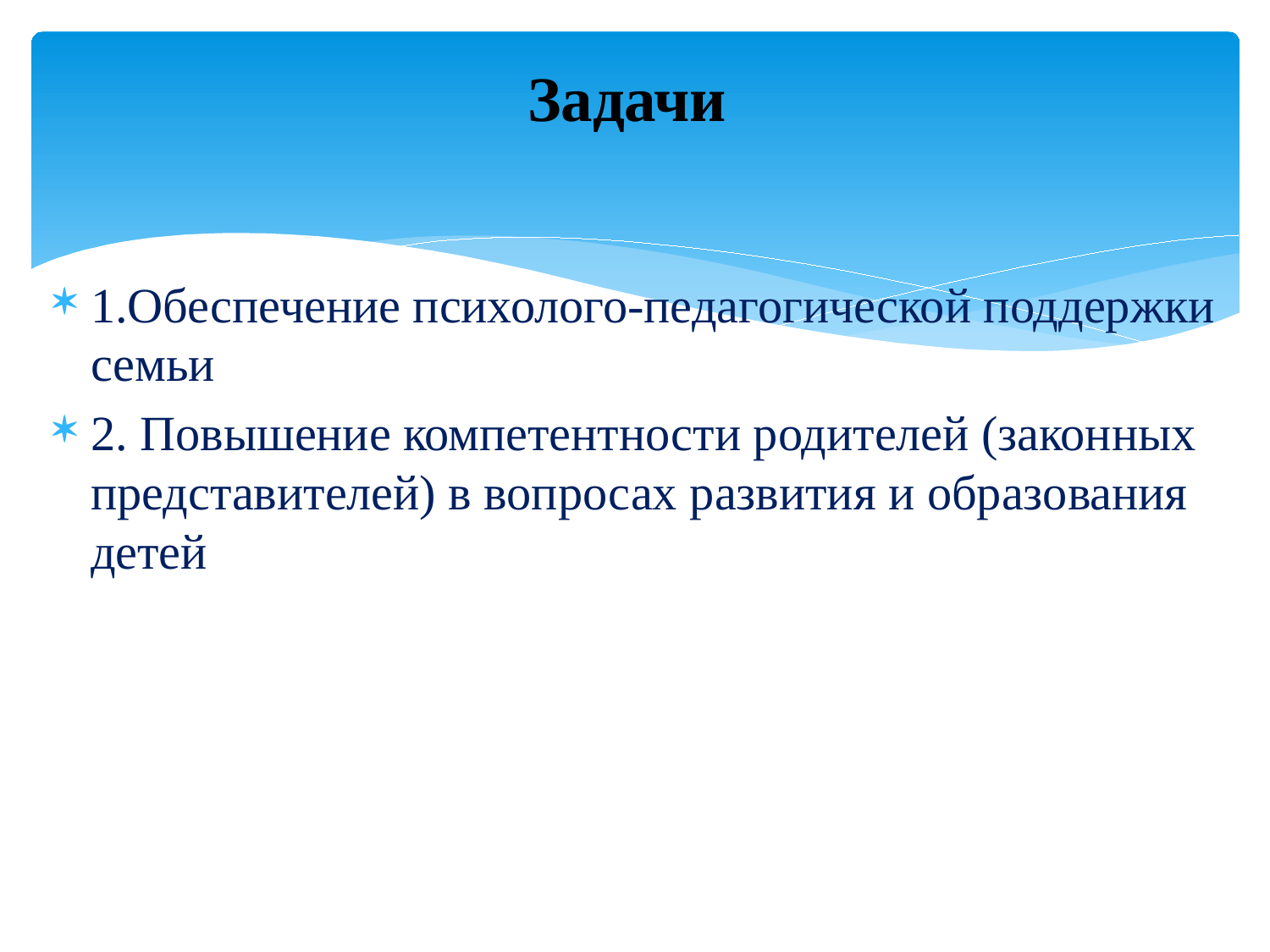

# Задачи

1.Обеспечение психолого-педагогической поддержки семьи
2. Повышение компетентности родителей (законных представителей) в вопросах развития и образования детей